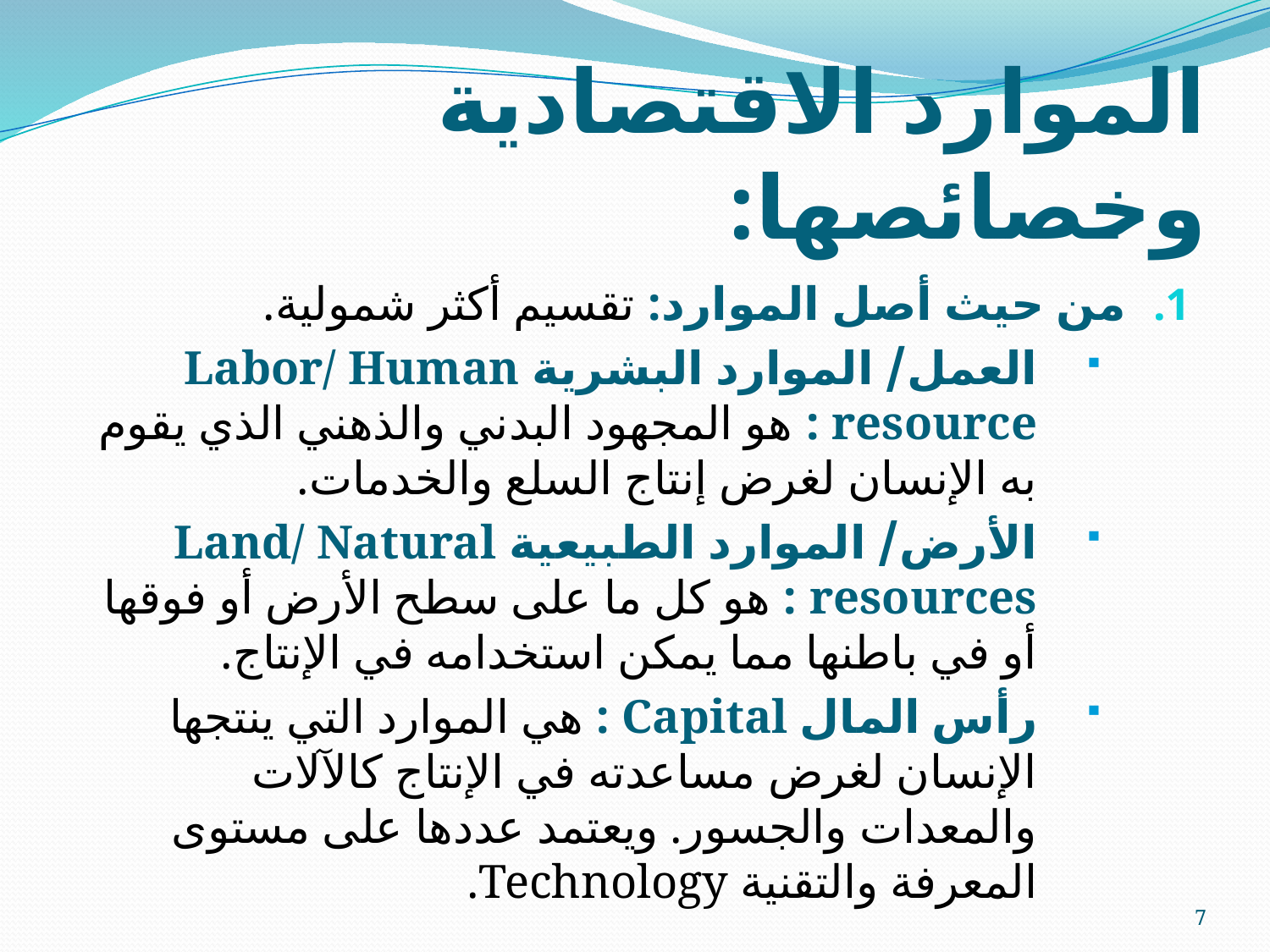

# الموارد الاقتصادية وخصائصها:
من حيث أصل الموارد: تقسيم أكثر شمولية.
العمل/ الموارد البشرية Labor/ Human resource : هو المجهود البدني والذهني الذي يقوم به الإنسان لغرض إنتاج السلع والخدمات.
الأرض/ الموارد الطبيعية Land/ Natural resources : هو كل ما على سطح الأرض أو فوقها أو في باطنها مما يمكن استخدامه في الإنتاج.
رأس المال Capital : هي الموارد التي ينتجها الإنسان لغرض مساعدته في الإنتاج كالآلات والمعدات والجسور. ويعتمد عددها على مستوى المعرفة والتقنية Technology.
7